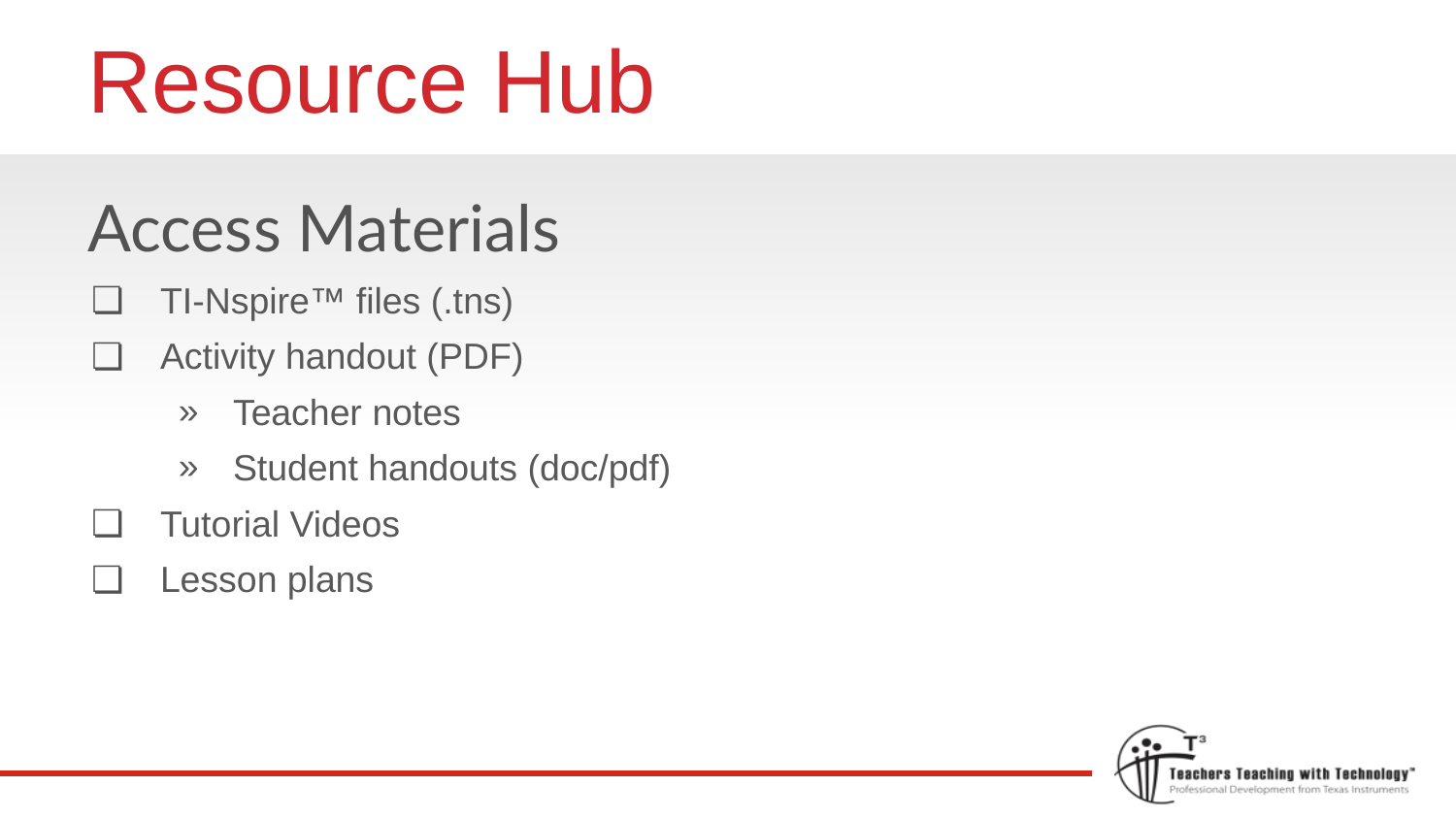

# Resource Hub
Access Materials
TI-Nspire™ files (.tns)
Activity handout (PDF)
Teacher notes
Student handouts (doc/pdf)
Tutorial Videos
Lesson plans